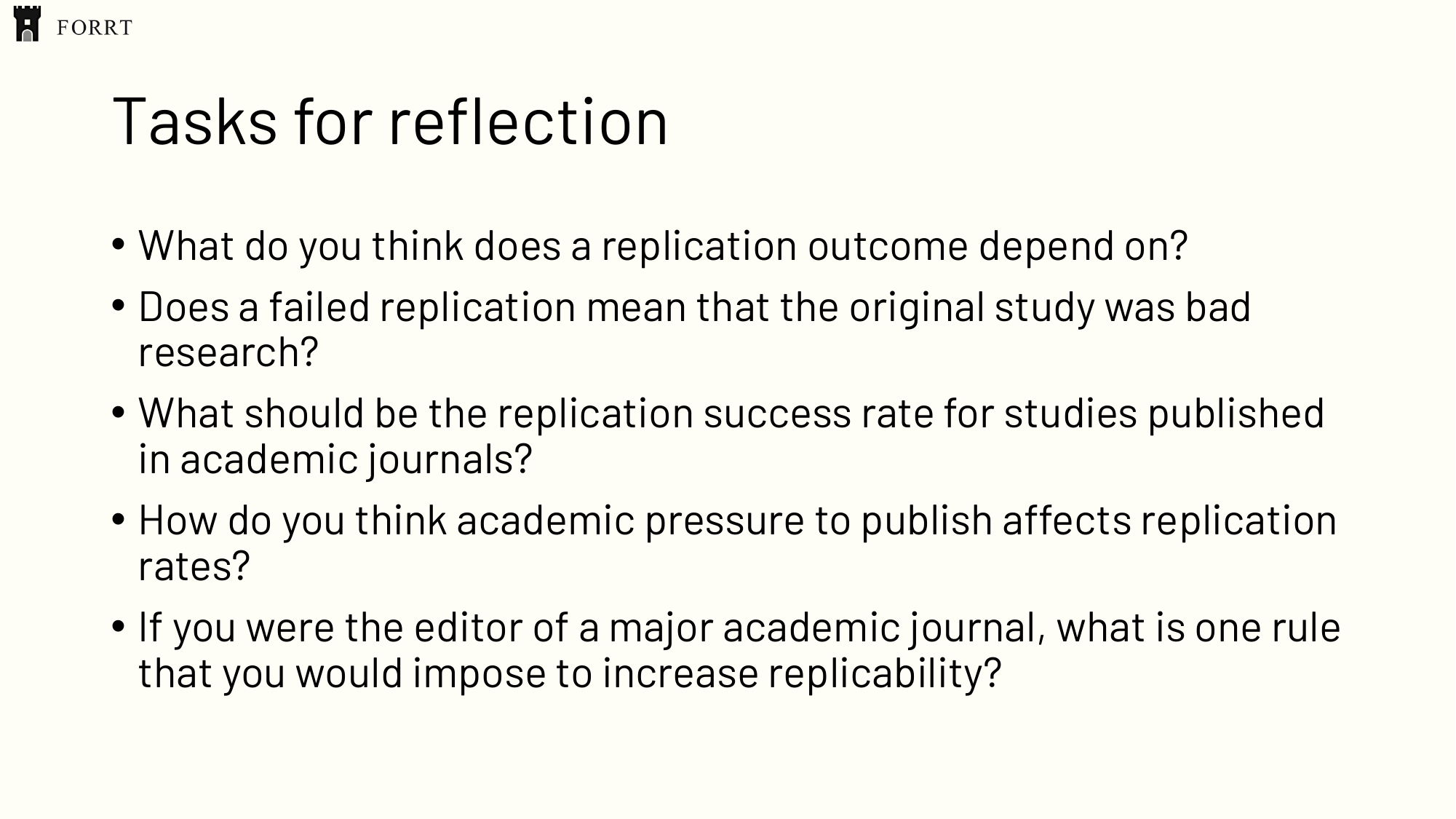

# Tasks for reflection
What do you think does a replication outcome depend on?
Does a failed replication mean that the original study was bad research?
What should be the replication success rate for studies published in academic journals?
How do you think academic pressure to publish affects replication rates?
If you were the editor of a major academic journal, what is one rule that you would impose to increase replicability?